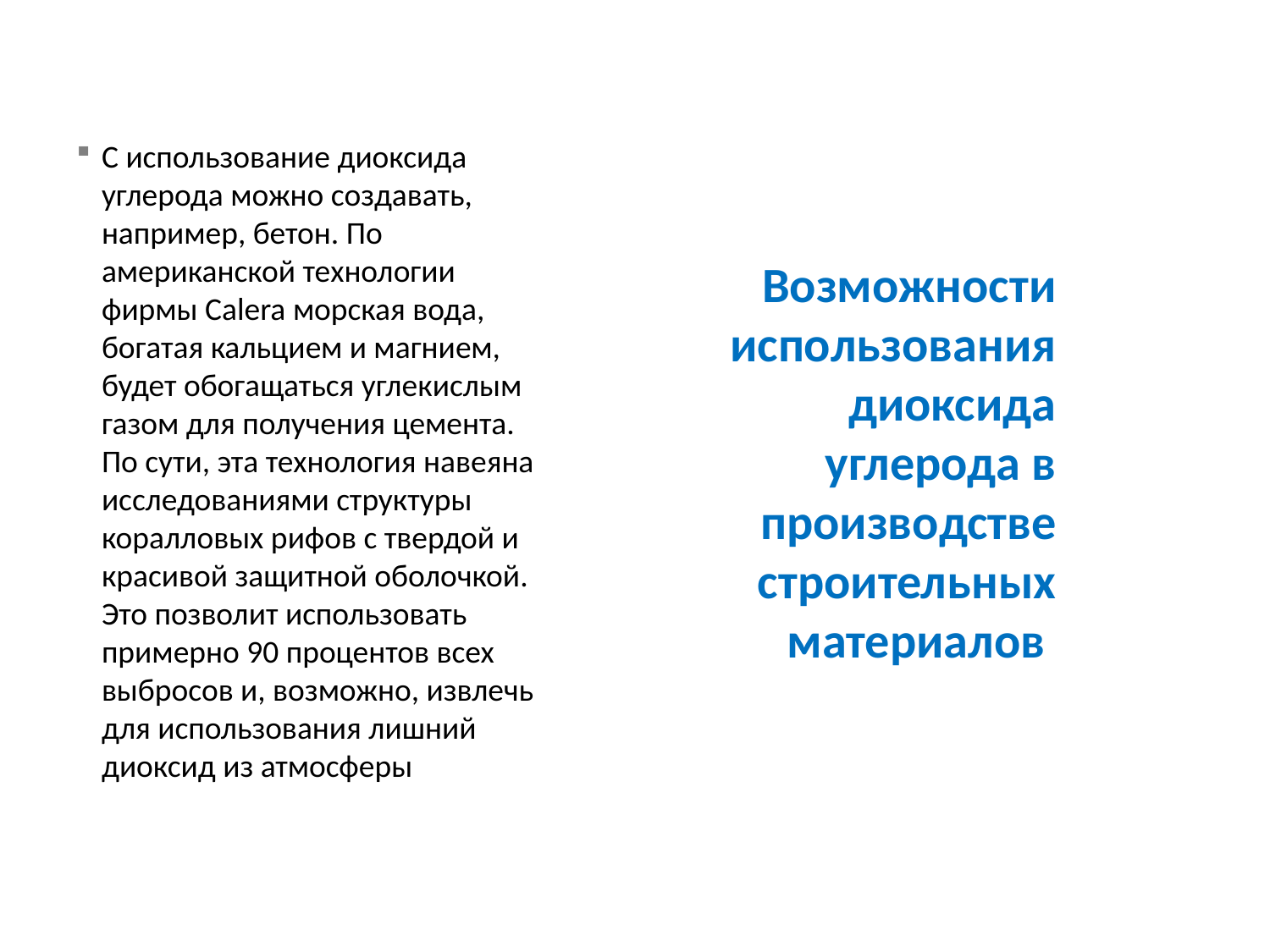

С использование диоксида углерода можно создавать, например, бетон. По американской технологии фирмы Calera морская вода, богатая кальцием и магнием, будет обогащаться углекислым газом для получения цемента. По сути, эта технология навеяна исследованиями структуры коралловых рифов с твердой и красивой защитной оболочкой.
Это позволит использовать примерно 90 процентов всех выбросов и, возможно, извлечь для использования лишний диоксид из атмосферы
# Возможности использования диоксида углерода в производстве строительных материалов